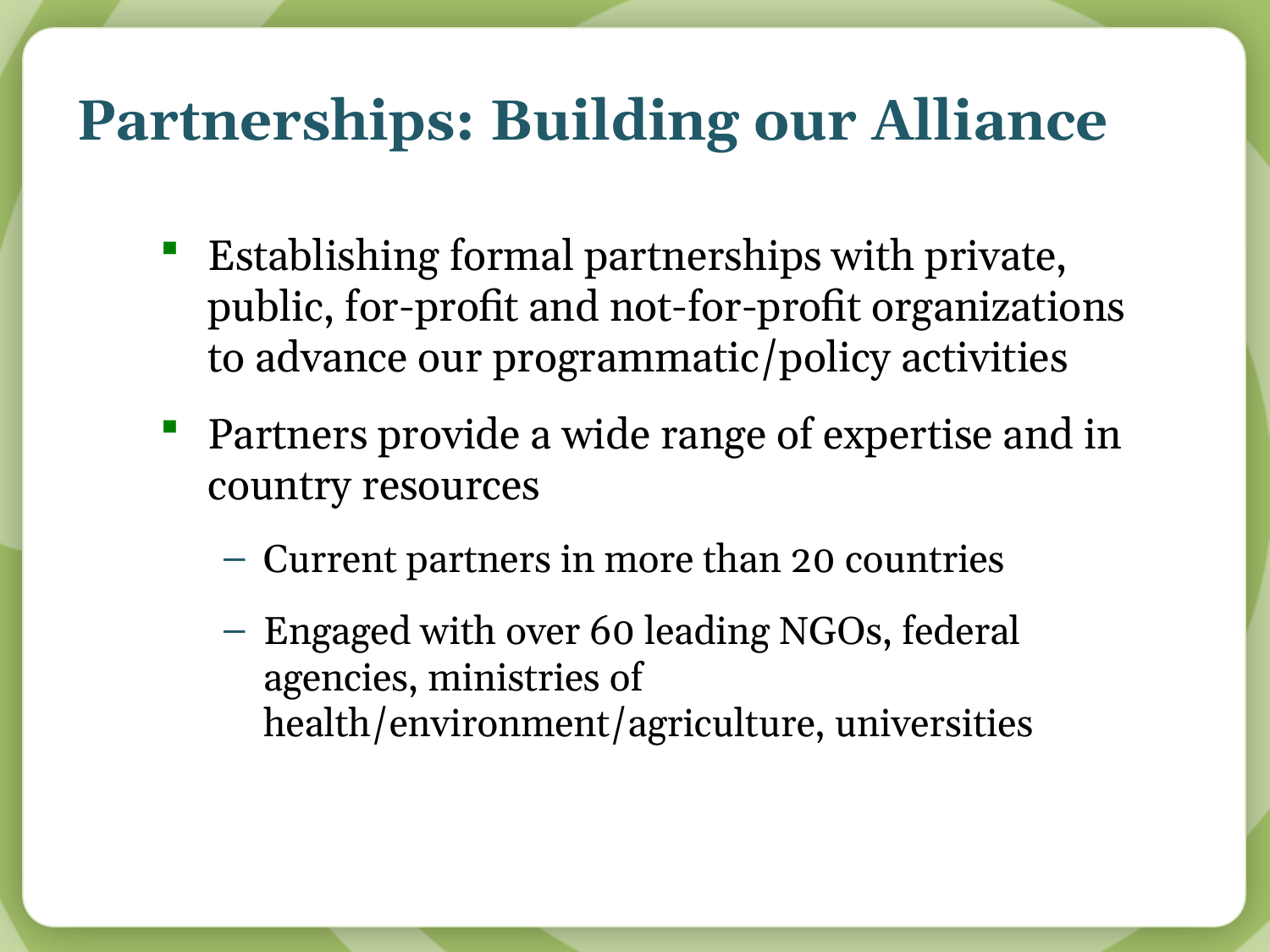

# Partnerships: Building our Alliance
Establishing formal partnerships with private, public, for-profit and not-for-profit organizations to advance our programmatic/policy activities
Partners provide a wide range of expertise and in country resources
Current partners in more than 20 countries
Engaged with over 60 leading NGOs, federal agencies, ministries of health/environment/agriculture, universities